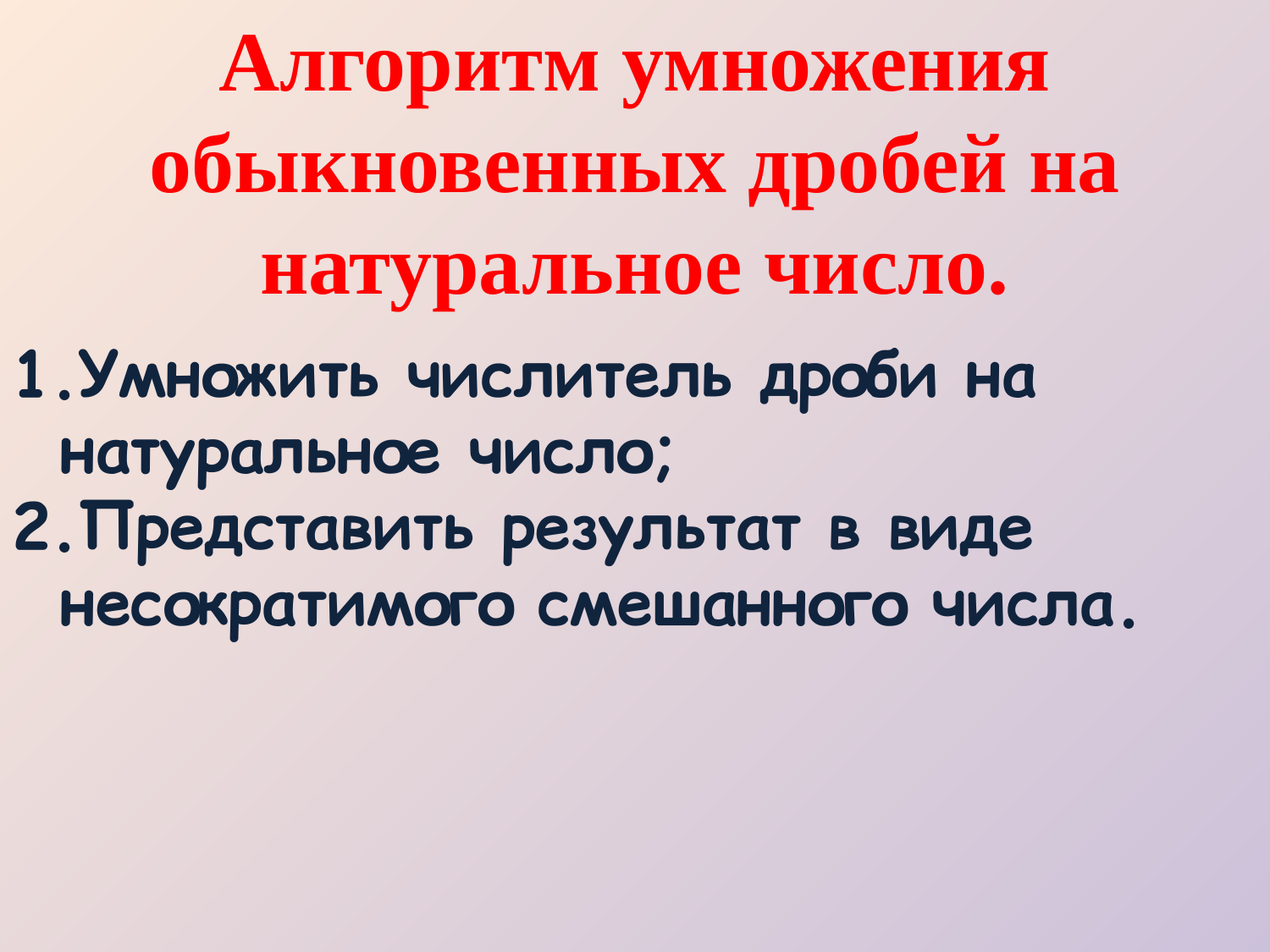

Алгоритм умножения обыкновенных дробей на натуральное число.
Умножить числитель дроби на натуральное число;
Представить результат в виде несократимого смешанного числа.